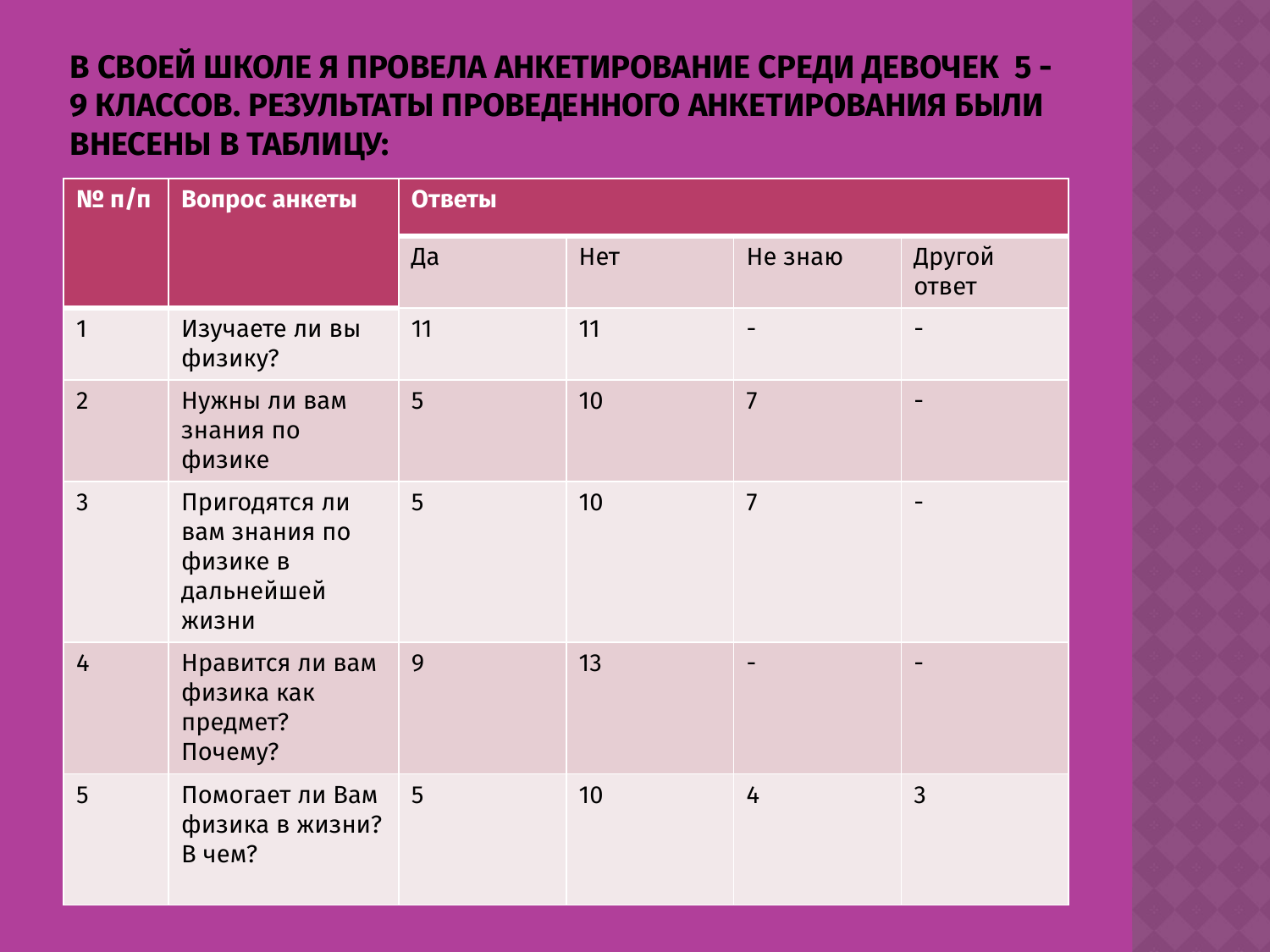

# В своей школе я провела анкетирование среди девочек  5 -9 классов. Результаты проведенного анкетирования были внесены в таблицу:
| № п/п | Вопрос анкеты | Ответы |  |  |  |
| --- | --- | --- | --- | --- | --- |
|  |  | Да | Нет | Не знаю | Другой ответ |
| 1 | Изучаете ли вы физику? | 11 | 11 | - | - |
| 2 | Нужны ли вам знания по физике | 5 | 10 | 7 | - |
| 3 | Пригодятся ли вам знания по физике в дальнейшей жизни | 5 | 10 | 7 | - |
| 4 | Нравится ли вам физика как предмет? Почему? | 9 | 13 | - | - |
| 5 | Помогает ли Вам физика в жизни? В чем? | 5 | 10 | 4 | 3 |